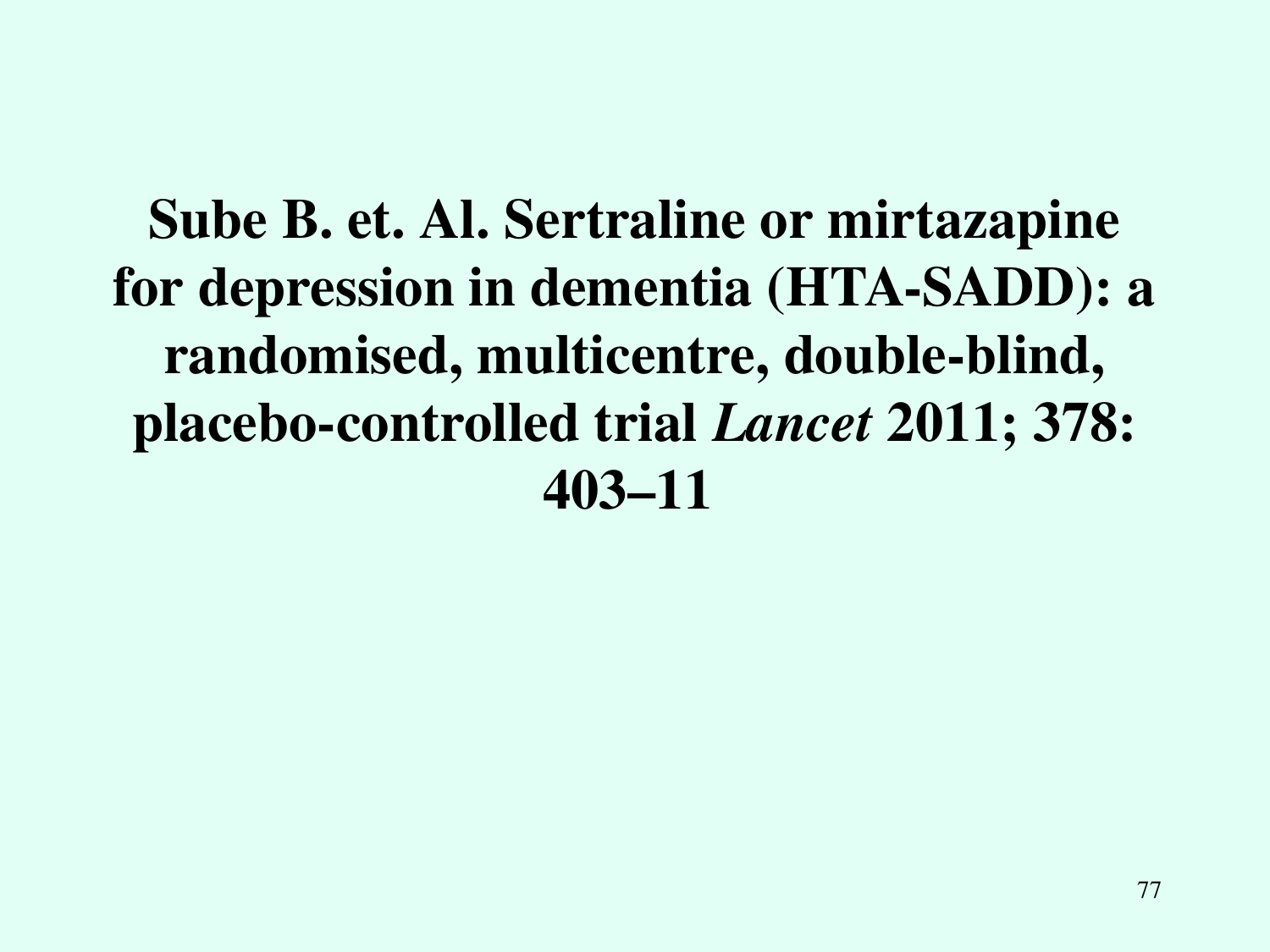

Sube B. et. Al. Sertraline or mirtazapine for depression in dementia (HTA-SADD): a randomised, multicentre, double-blind, placebo-controlled trial Lancet 2011; 378: 403–11

77